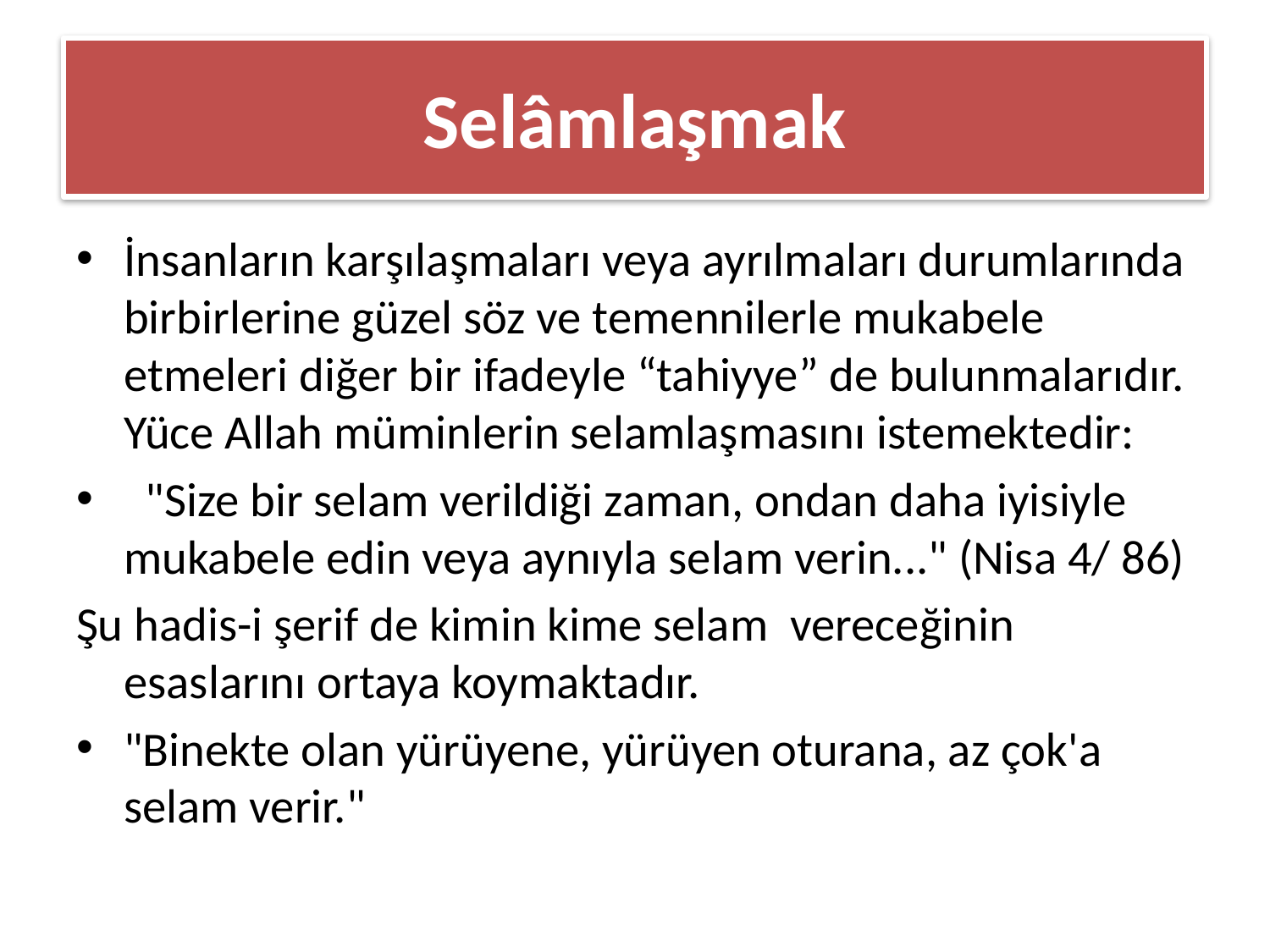

# Selâmlaşmak
İnsanların karşılaşmaları veya ayrılmaları durumlarında birbirlerine güzel söz ve temennilerle mukabele etmeleri diğer bir ifadeyle “tahiyye” de bulunmalarıdır. Yüce Allah müminlerin selamlaşmasını istemektedir:
  "Size bir selam verildiği zaman, ondan daha iyisiyle mukabele edin veya aynıyla selam verin..." (Nisa 4/ 86)
Şu hadis-i şerif de kimin kime selam  vereceğinin esaslarını ortaya koymaktadır.
"Binekte olan yürüyene, yürüyen oturana, az çok'a selam verir."